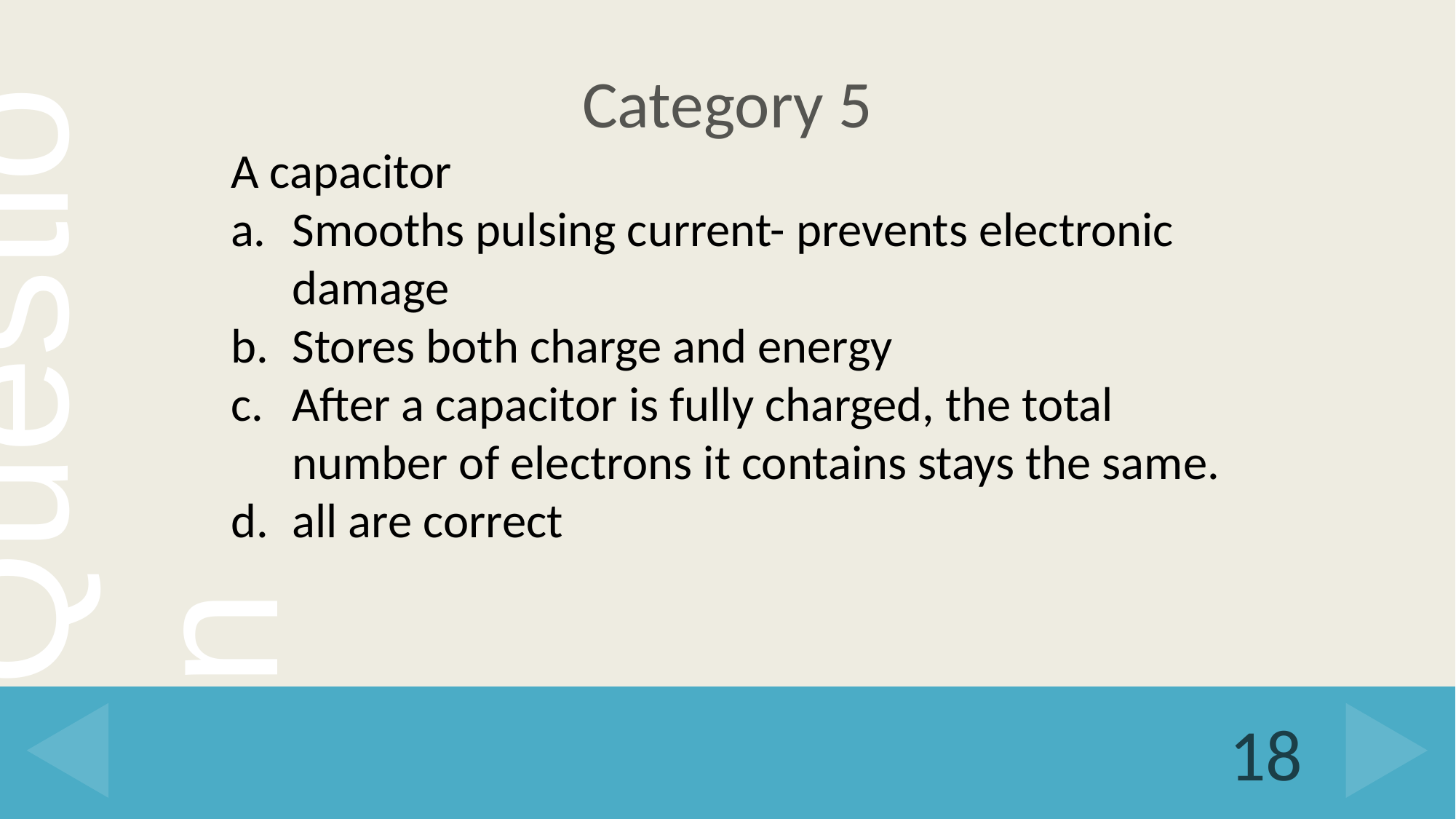

# Category 5
A capacitor
Smooths pulsing current- prevents electronic damage
Stores both charge and energy
After a capacitor is fully charged, the total number of electrons it contains stays the same.
all are correct
18